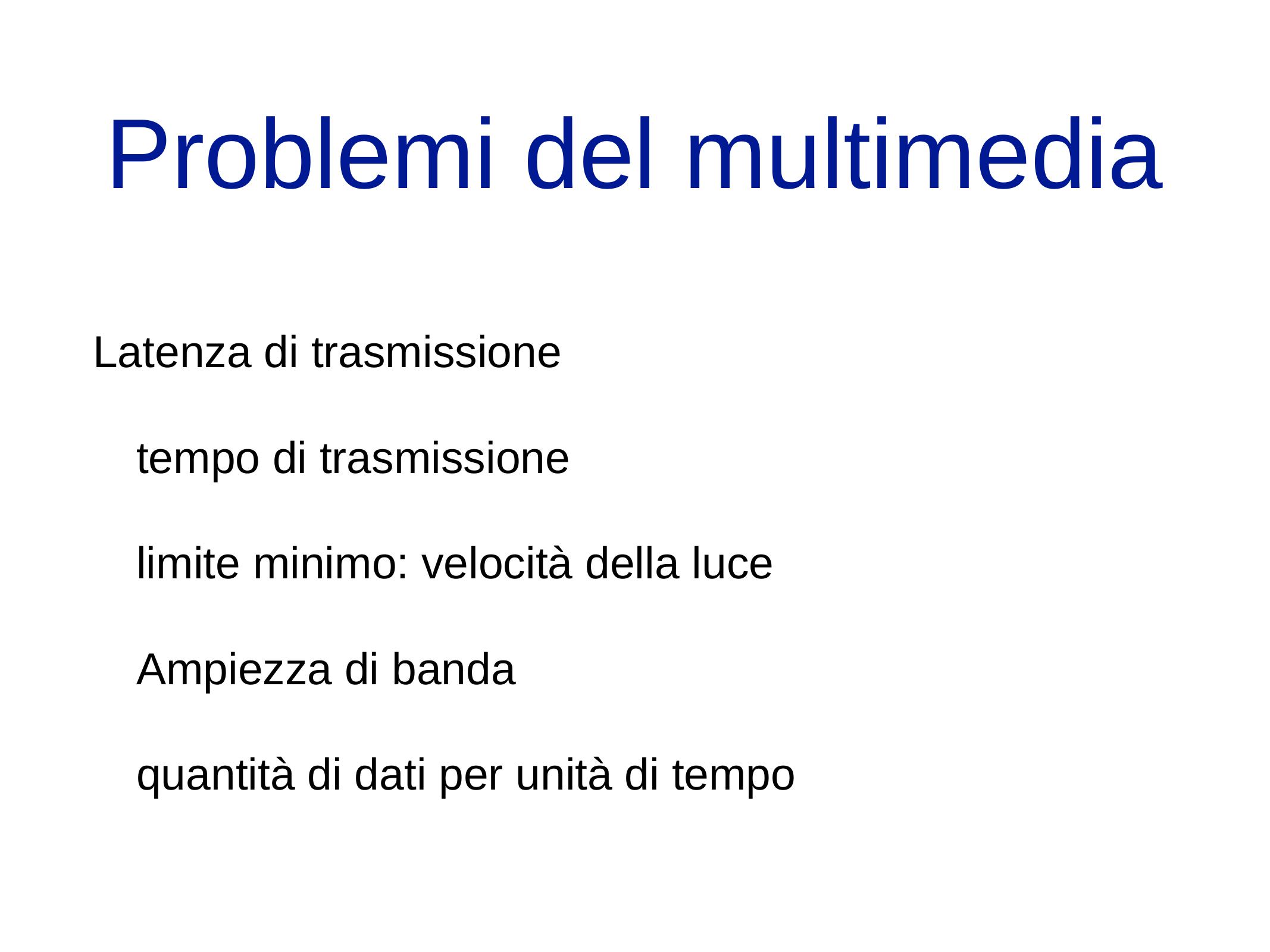

# Problemi del multimedia
Latenza di trasmissione
tempo di trasmissione
limite minimo: velocità della luce
Ampiezza di banda
quantità di dati per unità di tempo